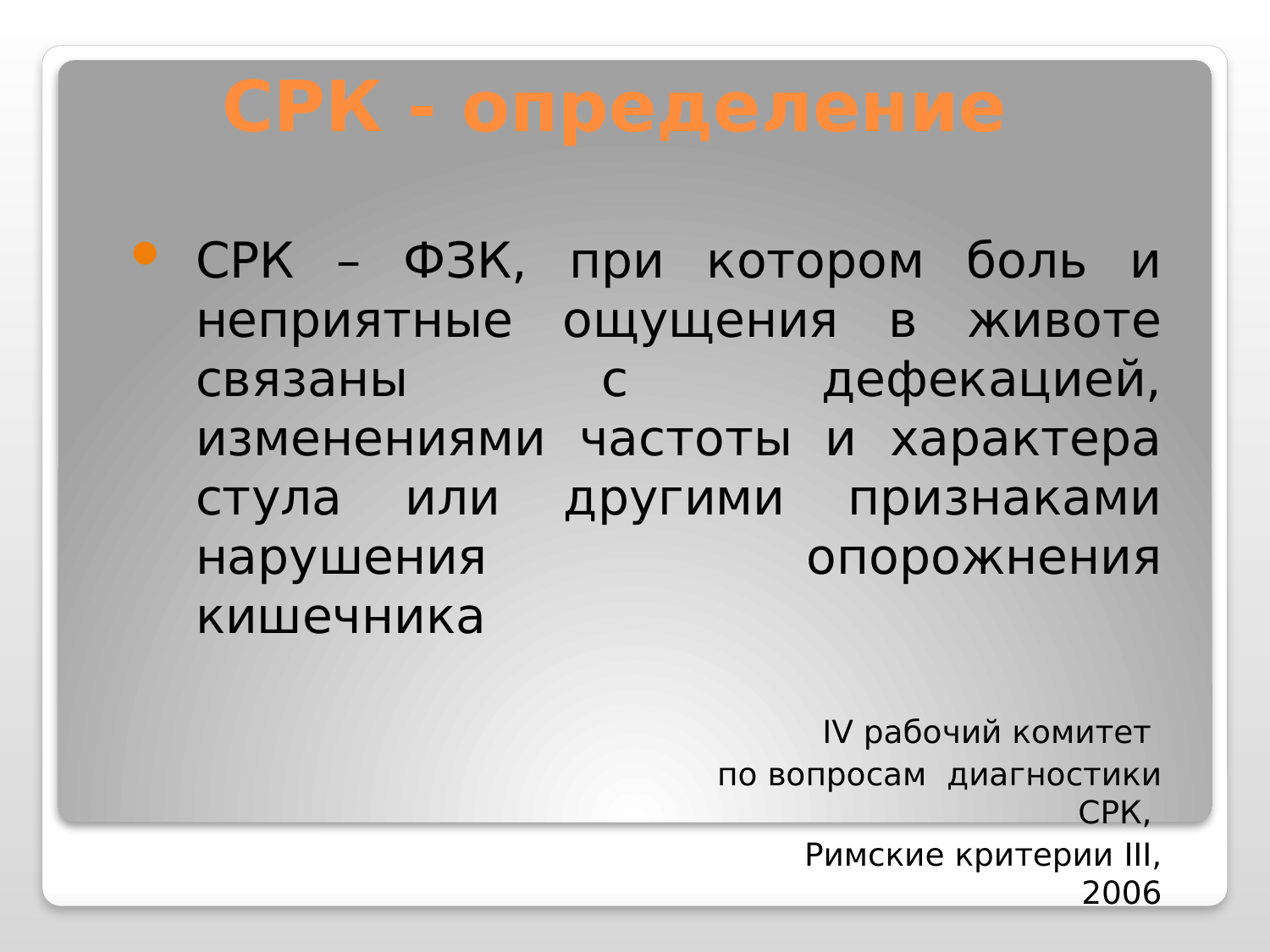

СРК - определение
СРК – ФЗК, при котором боль и неприятные ощущения в животе связаны с дефекацией, изменениями частоты и характера стула или другими признаками нарушения опорожнения кишечника

IV рабочий комитет
                                                       по вопросам  диагностики СРК,
                                                                Римские критерии III, 2006